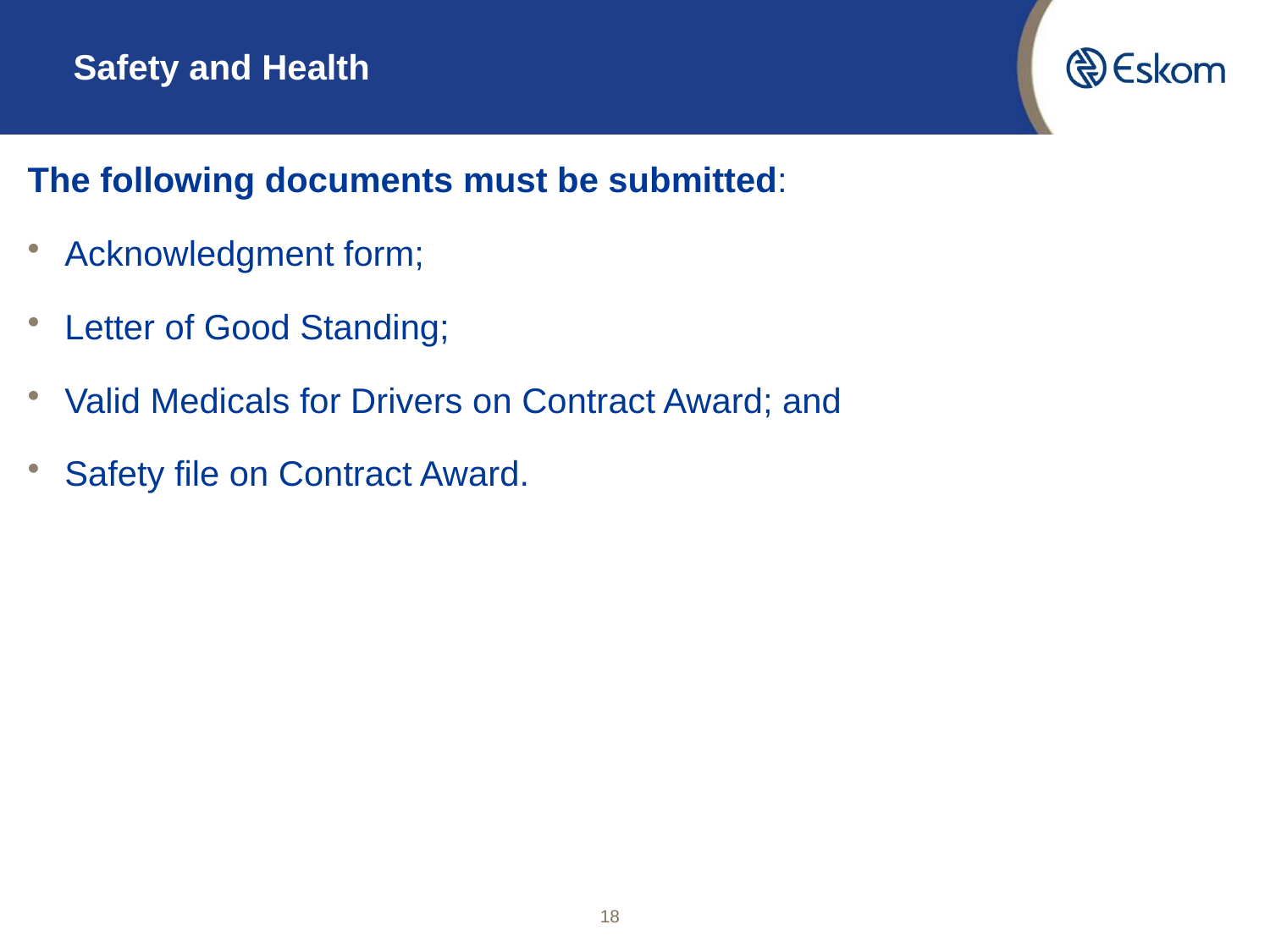

# Safety and Health
The following documents must be submitted:
Acknowledgment form;
Letter of Good Standing;
Valid Medicals for Drivers on Contract Award; and
Safety file on Contract Award.

18